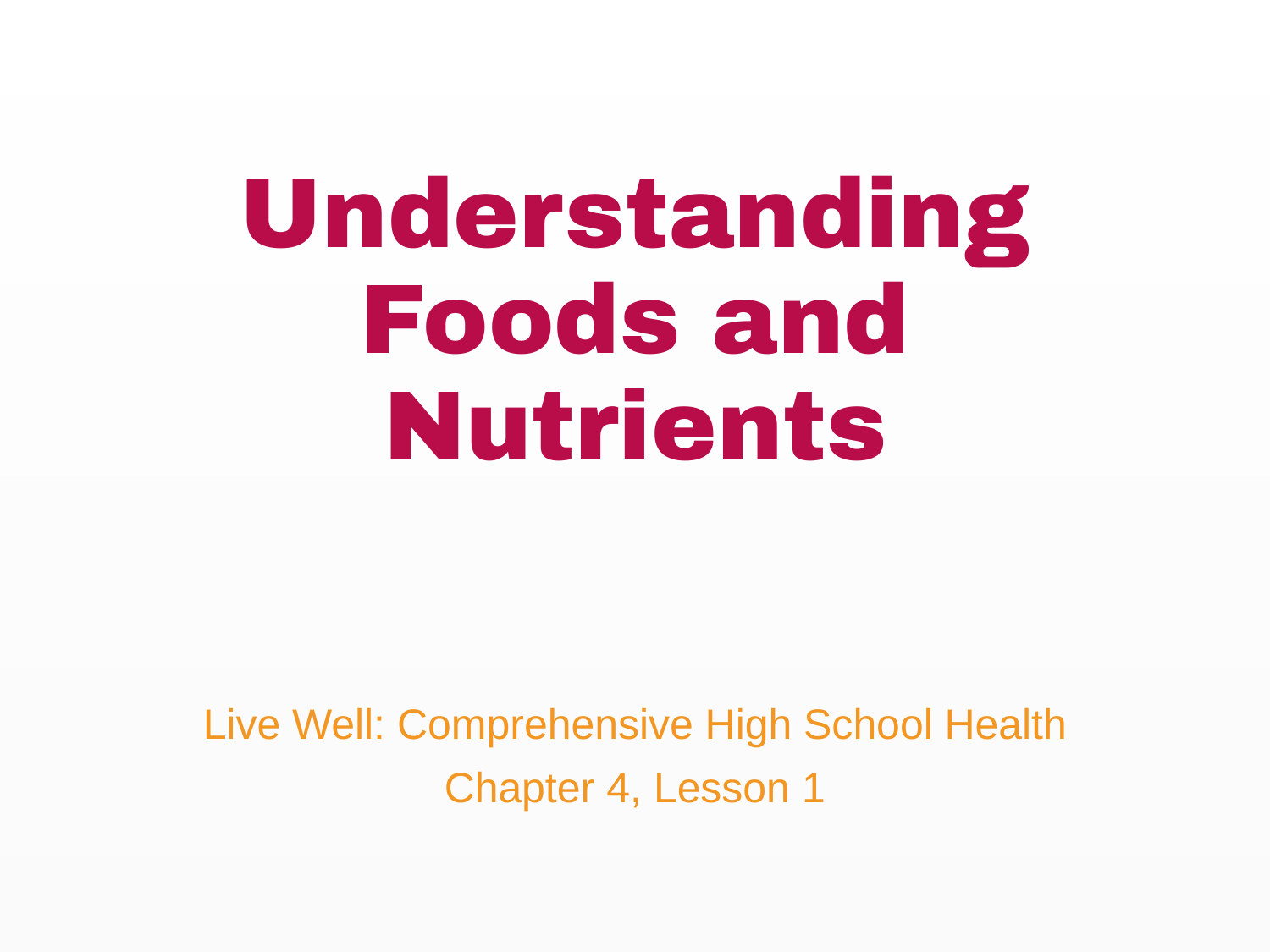

# Understanding Foods and Nutrients
Live Well: Comprehensive High School Health
Chapter 4, Lesson 1